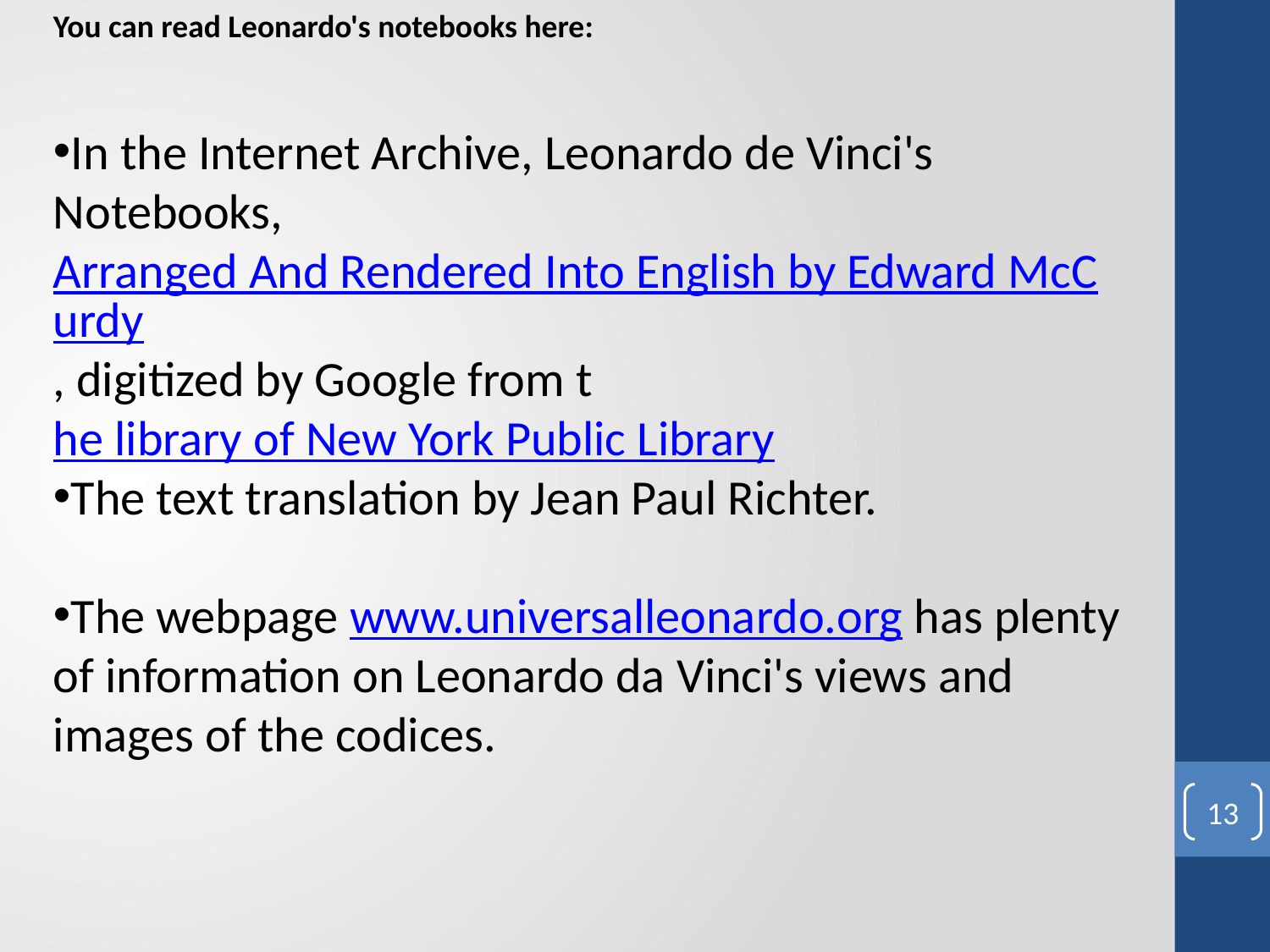

You can read Leonardo's notebooks here:

In the Internet Archive, Leonardo de Vinci's Notebooks, Arranged And Rendered Into English by Edward McCurdy, digitized by Google from the library of New York Public Library
The text translation by Jean Paul Richter.

The webpage www.universalleonardo.org has plenty of information on Leonardo da Vinci's views and images of the codices.
13